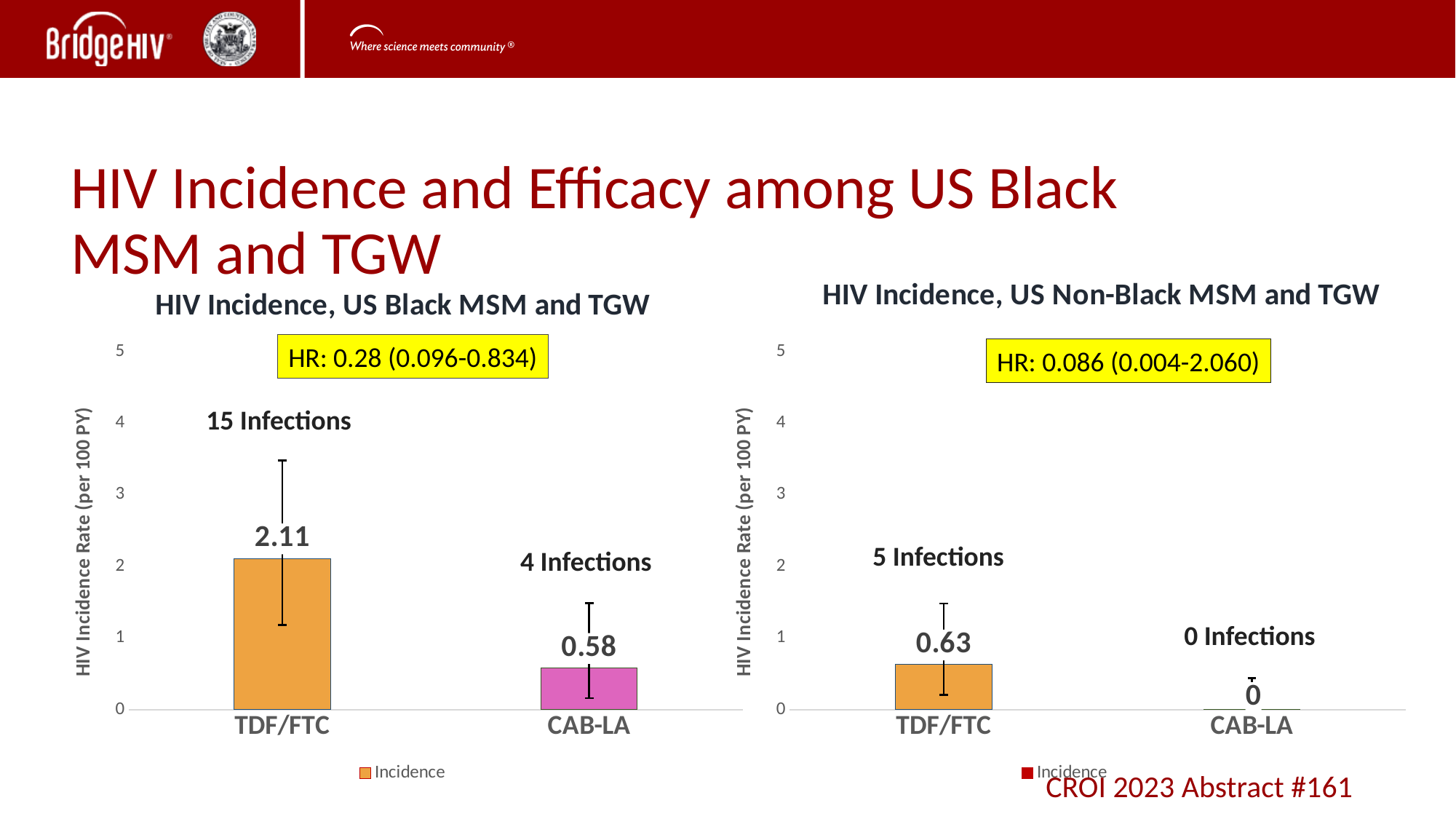

# HIV Incidence and Efficacy among US Black MSM and TGW

### Chart: HIV Incidence, US Black MSM and TGW

| Category | Incidence |
|---|---|
| TDF/FTC | 2.11 |
| CAB-LA | 0.58 |

### Chart: HIV Incidence, US Non-Black MSM and TGW

| Category | Incidence |
|---|---|
| TDF/FTC | 0.63 |
| CAB-LA | 0.0 |
HR: 0.28 (0.096-0.834)
HR: 0.086 (0.004-2.060)
15 Infections
5 Infections
4 Infections
0 Infections
CROI 2023 Abstract #161